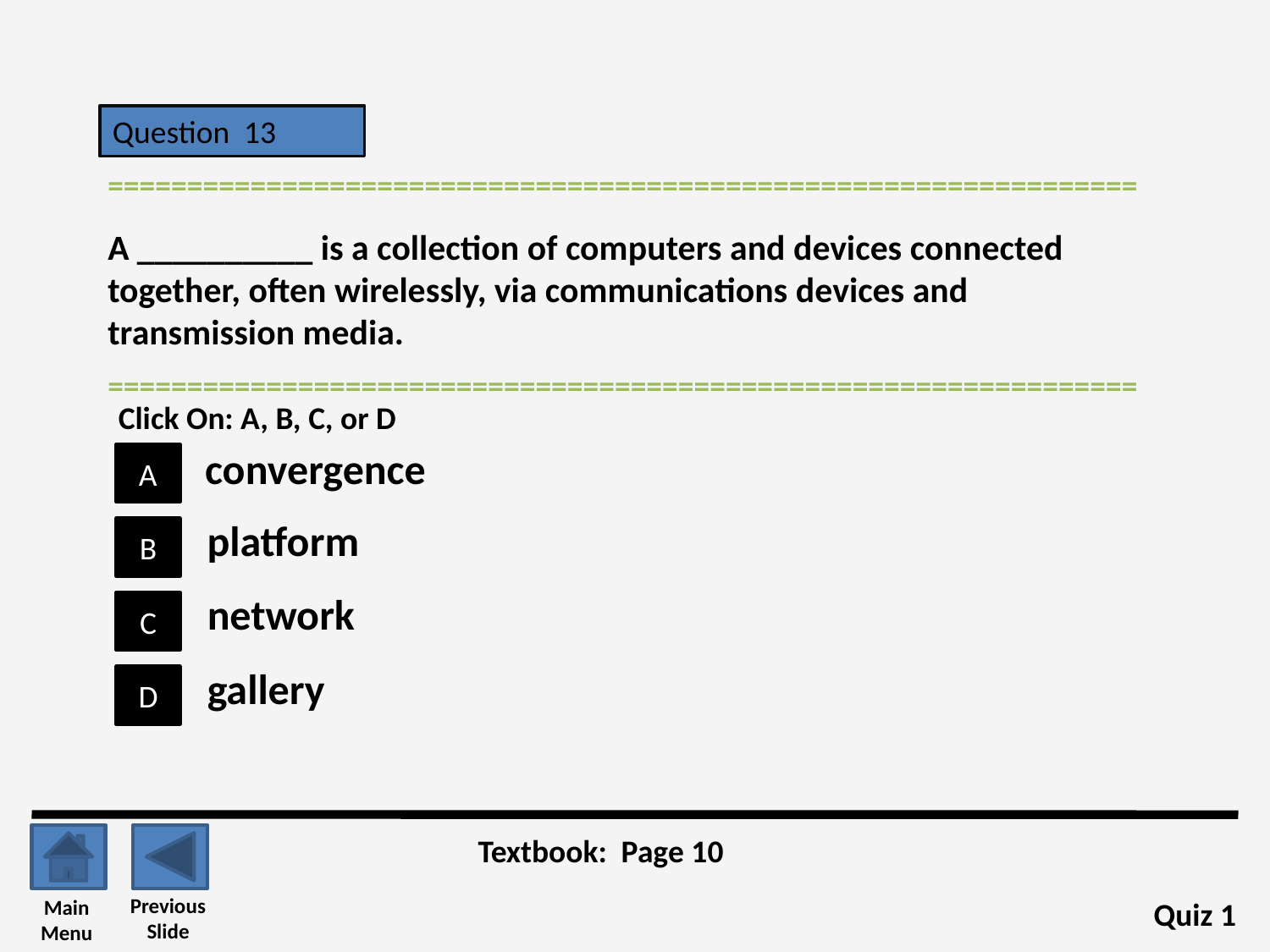

Question  13
=================================================================
A __________ is a collection of computers and devices connected together, often wirelessly, via communications devices and transmission media.
=================================================================
Click On: A, B, C, or D

convergence
A
platform
B
network
C
gallery
D

Textbook:  Page 10
Previous
Slide
Main
Menu
Quiz 1